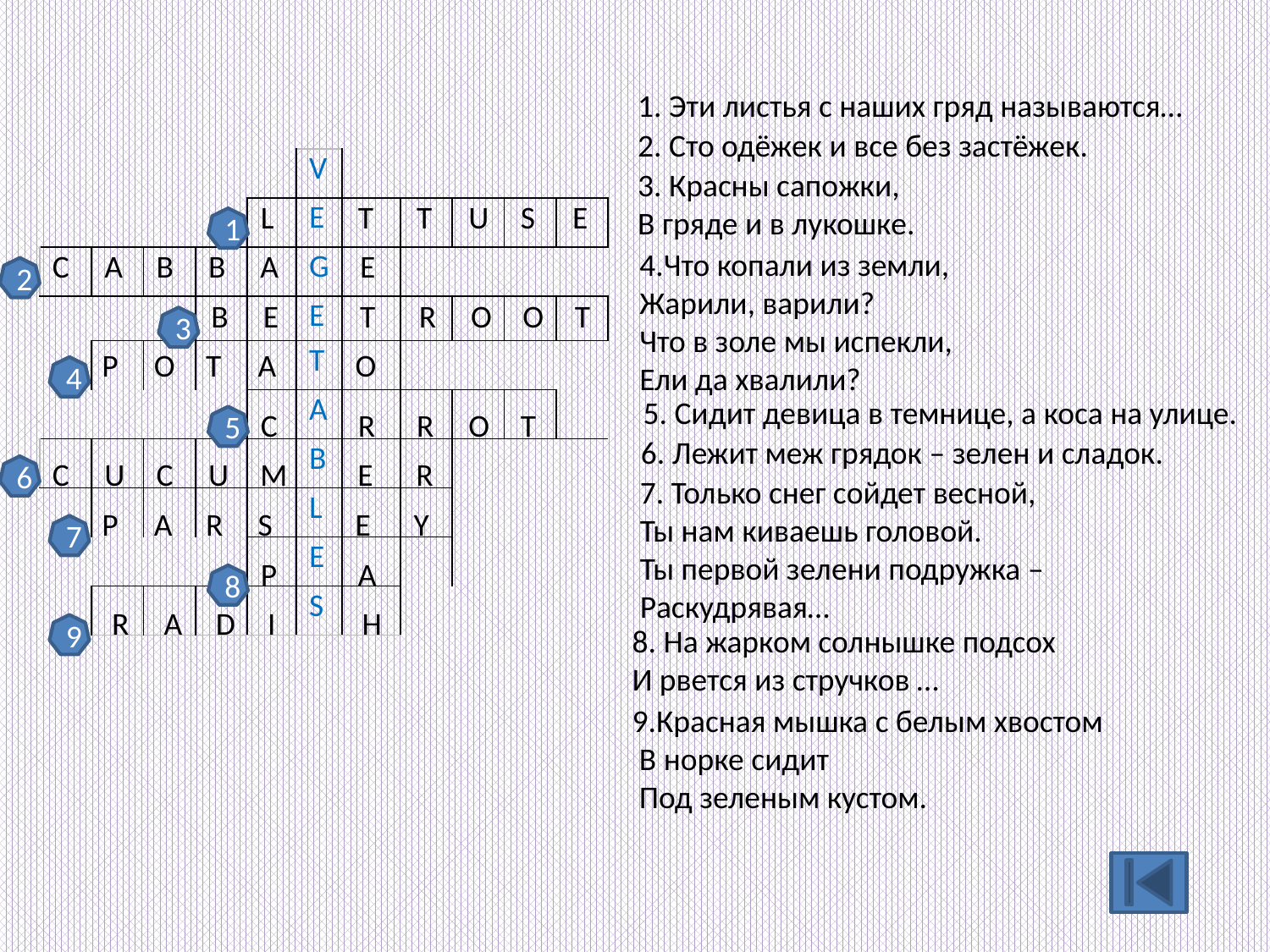

1. Эти листья с наших гряд называются…

2. Сто одёжек и все без застёжек.
|  |  |  |  |  | V |  |  |  |  |  |
| --- | --- | --- | --- | --- | --- | --- | --- | --- | --- | --- |
|  |  |  |  |  | E |  |  |  |  |  |
|  |  |  |  |  | G |  |  |  |  |  |
|  |  |  |  |  | E |  |  |  |  |  |
|  |  |  |  |  | T |  |  |  |  |  |
|  |  |  |  |  | A |  |  |  |  |  |
|  |  |  |  |  | B |  |  |  |  |  |
|  |  |  |  |  | L |  |  |  |  |  |
|  |  |  |  |  | E |  |  |  |  |  |
|  |  |  |  |  | S |  |  |  |  |  |
3. Красны сапожки,
В гряде и в лукошке.
| L |  | T | T | U | S | E |
| --- | --- | --- | --- | --- | --- | --- |
1
4.Что копали из земли,
Жарили, варили?
Что в золе мы испекли,
Ели да хвалили?
| C | A | B | B | A |  | E |
| --- | --- | --- | --- | --- | --- | --- |
2
| B | E |  | T | R | O | O | T |
| --- | --- | --- | --- | --- | --- | --- | --- |
3
| P | O | T | A |  | O |
| --- | --- | --- | --- | --- | --- |
4
   5. Сидит девица в темнице, а коса на улице.
5
| C |  | R | R | O | T |
| --- | --- | --- | --- | --- | --- |
6. Лежит меж грядок – зелен и сладок.
6
| C | U | C | U | M |  | E | R |
| --- | --- | --- | --- | --- | --- | --- | --- |
7. Только снег сойдет весной,
Ты нам киваешь головой.
Ты первой зелени подружка –
Раскудрявая…
| P | A | R | S |  | E | Y |
| --- | --- | --- | --- | --- | --- | --- |
7
| P |  | A |
| --- | --- | --- |
8
| R | A | D | I |  | H |
| --- | --- | --- | --- | --- | --- |
9
  8. На жарком солнышке подсох
  И рвется из стручков …
  9.Красная мышка с белым хвостом
   В норке сидит 
   Под зеленым кустом.